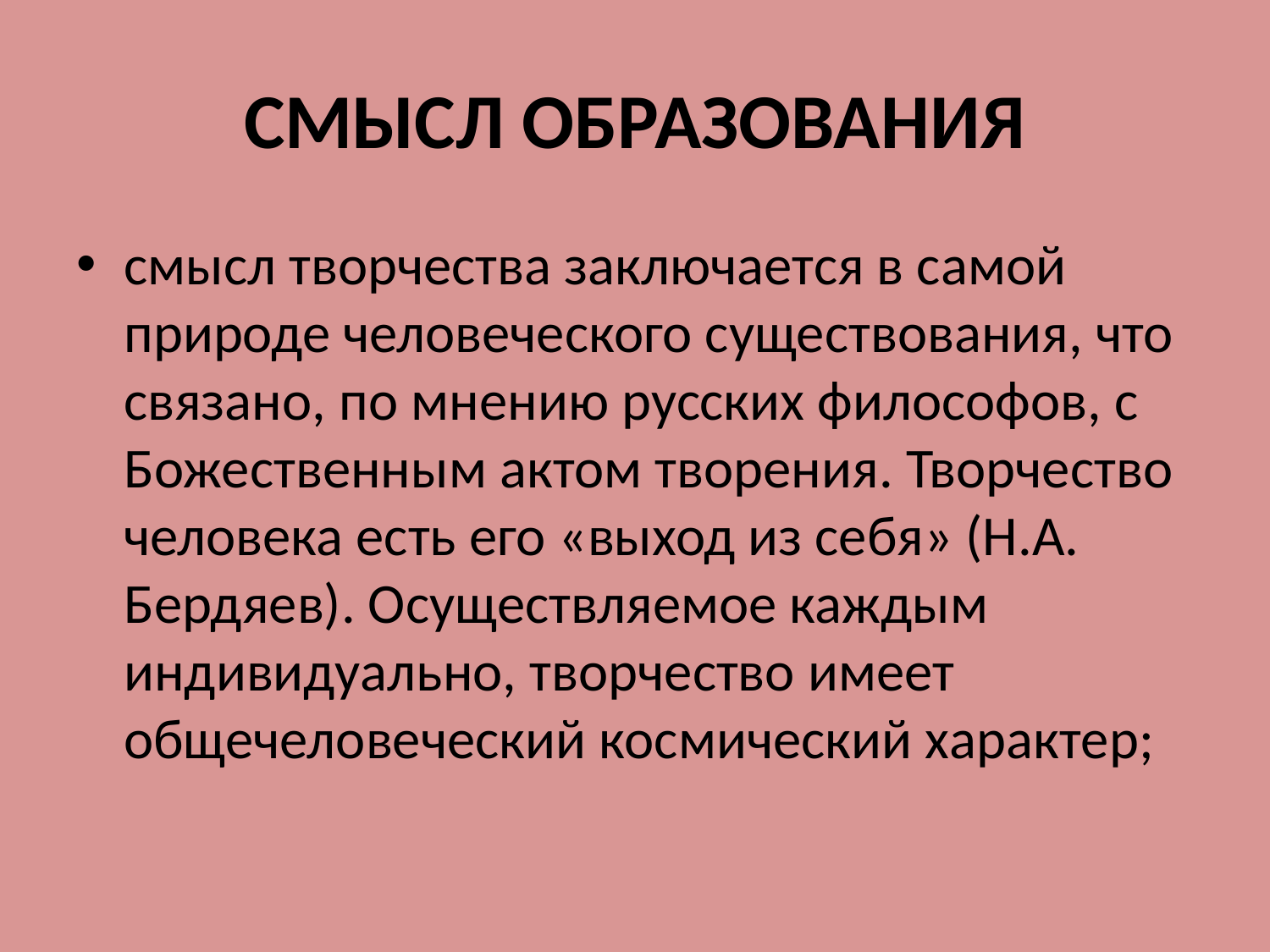

# СМЫСЛ ОБРАЗОВАНИЯ
смысл творчества заключается в самой природе человеческого существования, что связано, по мнению русских философов, с Божественным актом творения. Творчество человека есть его «выход из себя» (Н.А. Бердяев). Осуществляемое каждым индивидуально, творчество имеет общечеловеческий космический характер;